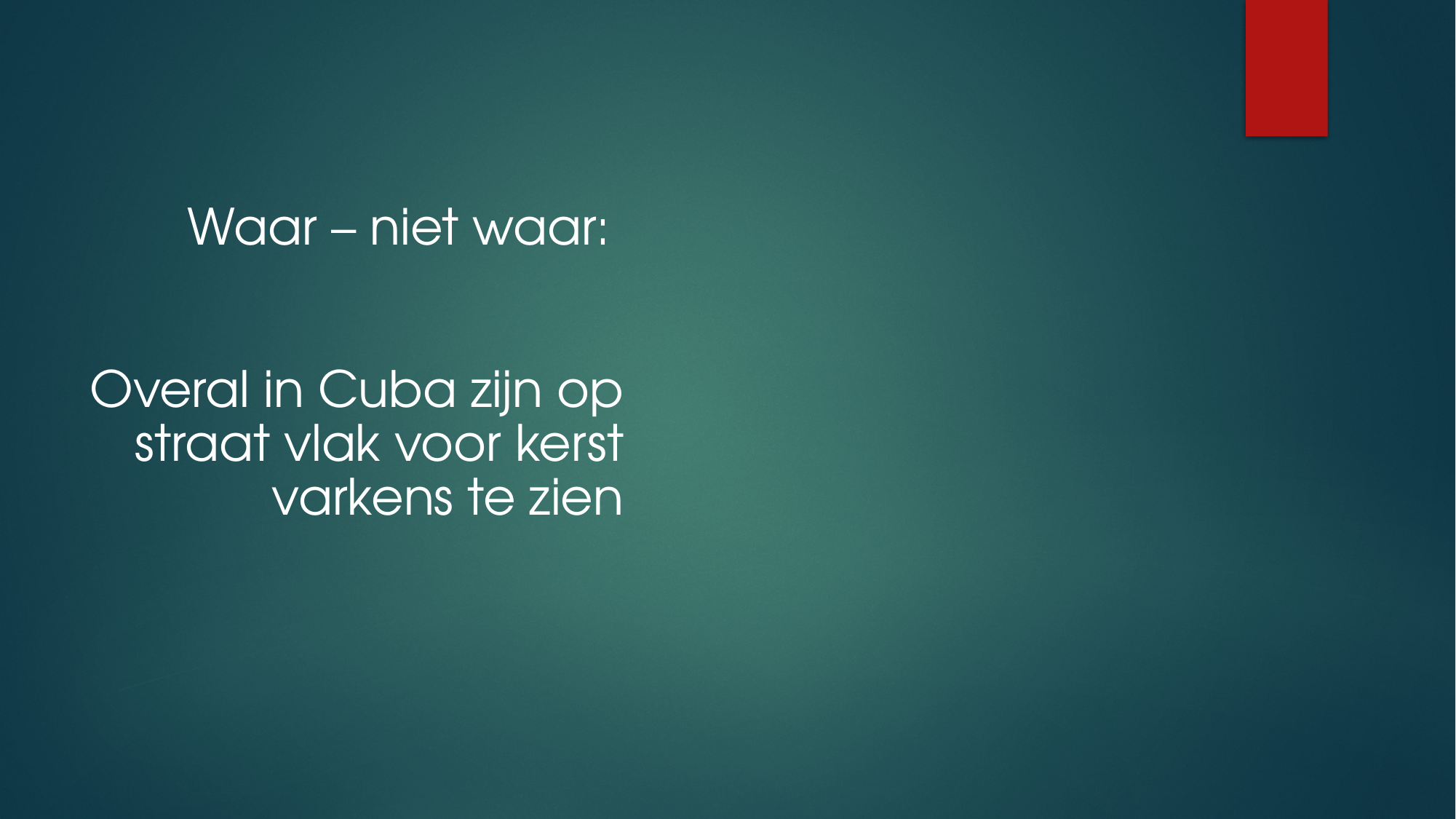

# Waar – niet waar: Overal in Cuba zijn op straat vlak voor kerst varkens te zien